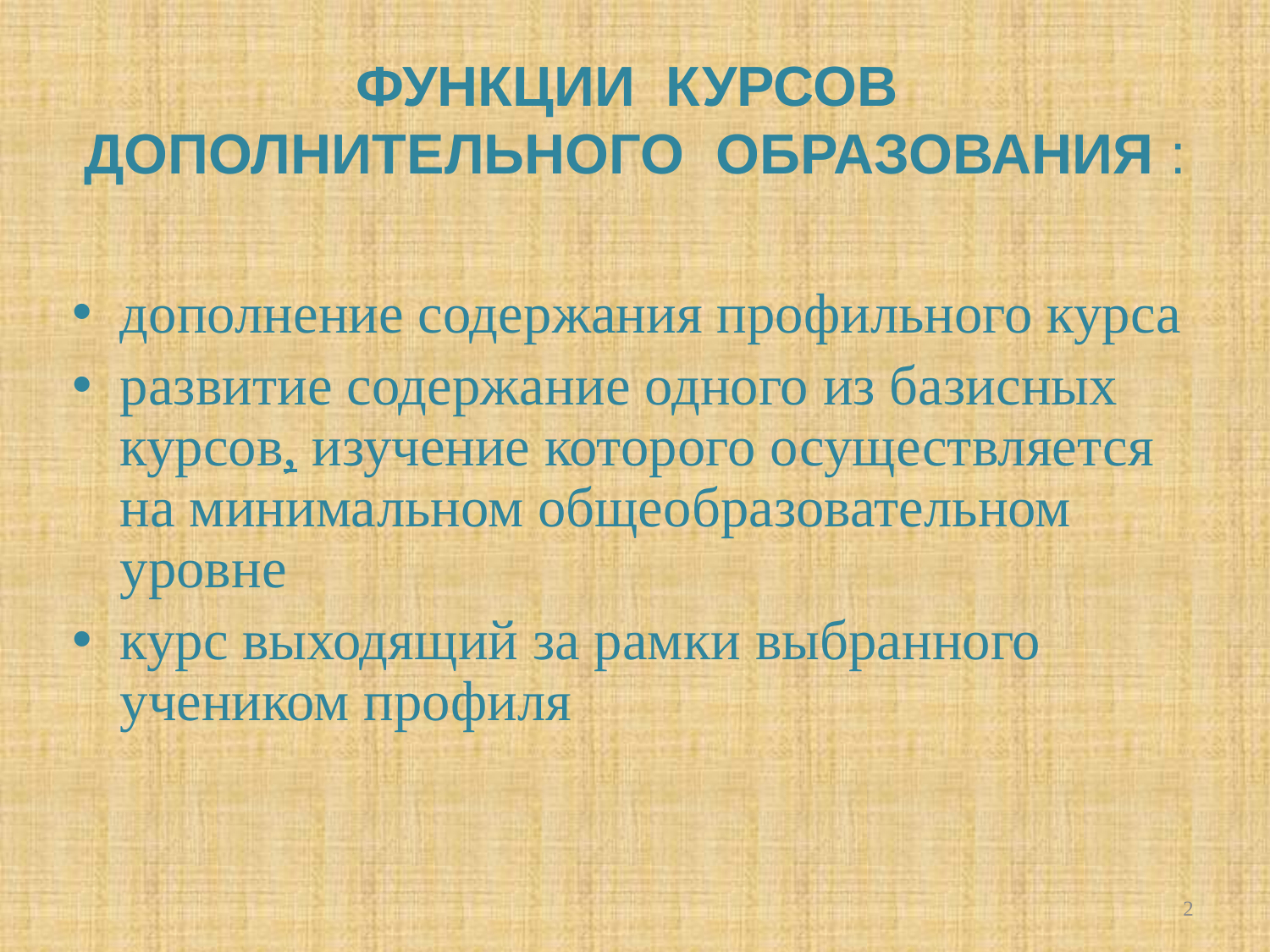

# ФУНКЦИИ  КУРСОВ  ДОПОЛНИТЕЛЬНОГО  ОБРАЗОВАНИЯ :
дополнение содержания профильного курса
развитие содержание одного из базисных курсов, изучение которого осуществляется на минимальном общеобразовательном уровне
курс выходящий за рамки выбранного учеником профиля

2